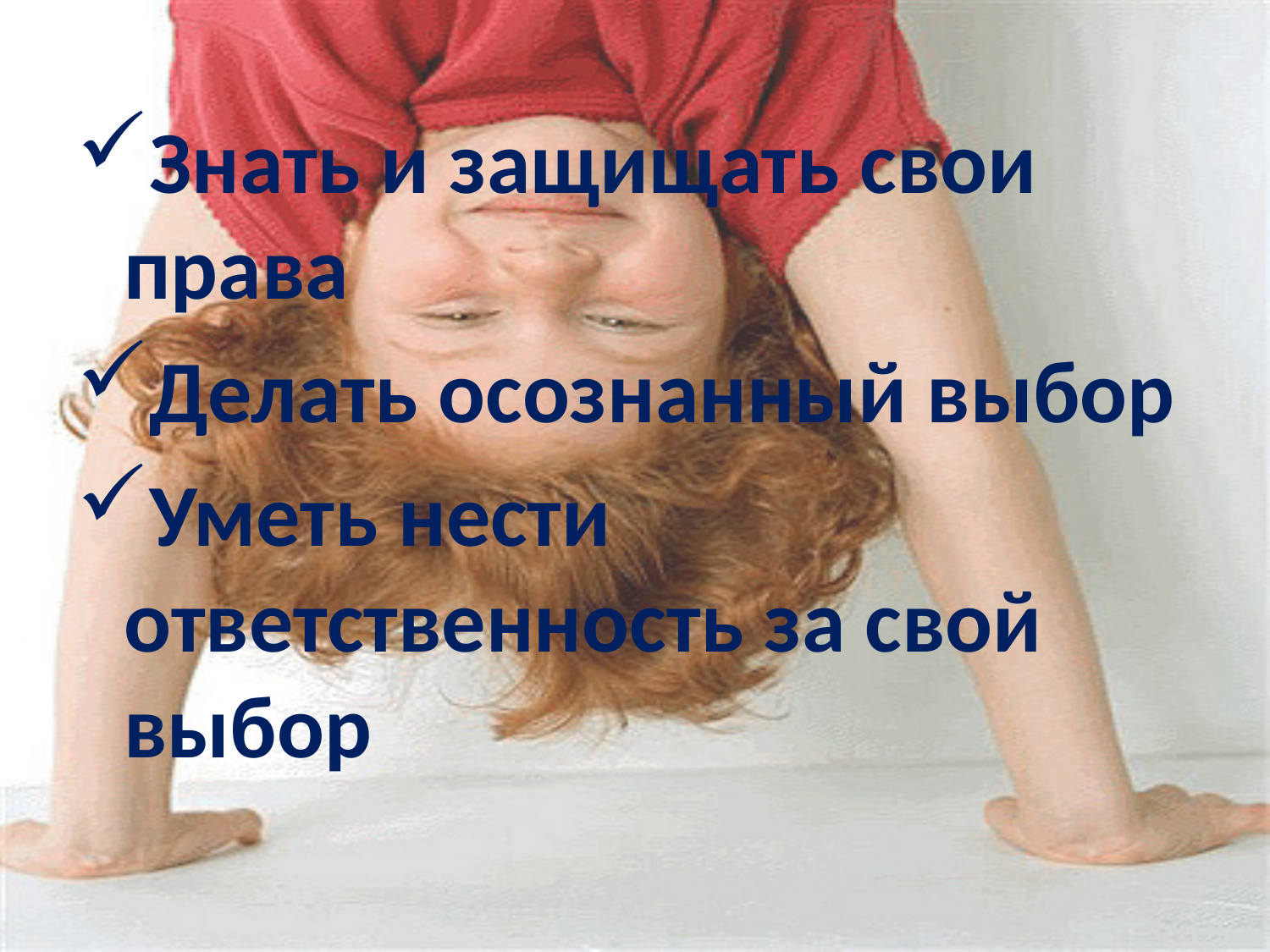

#
Знать и защищать свои права
Делать осознанный выбор
Уметь нести ответственность за свой выбор